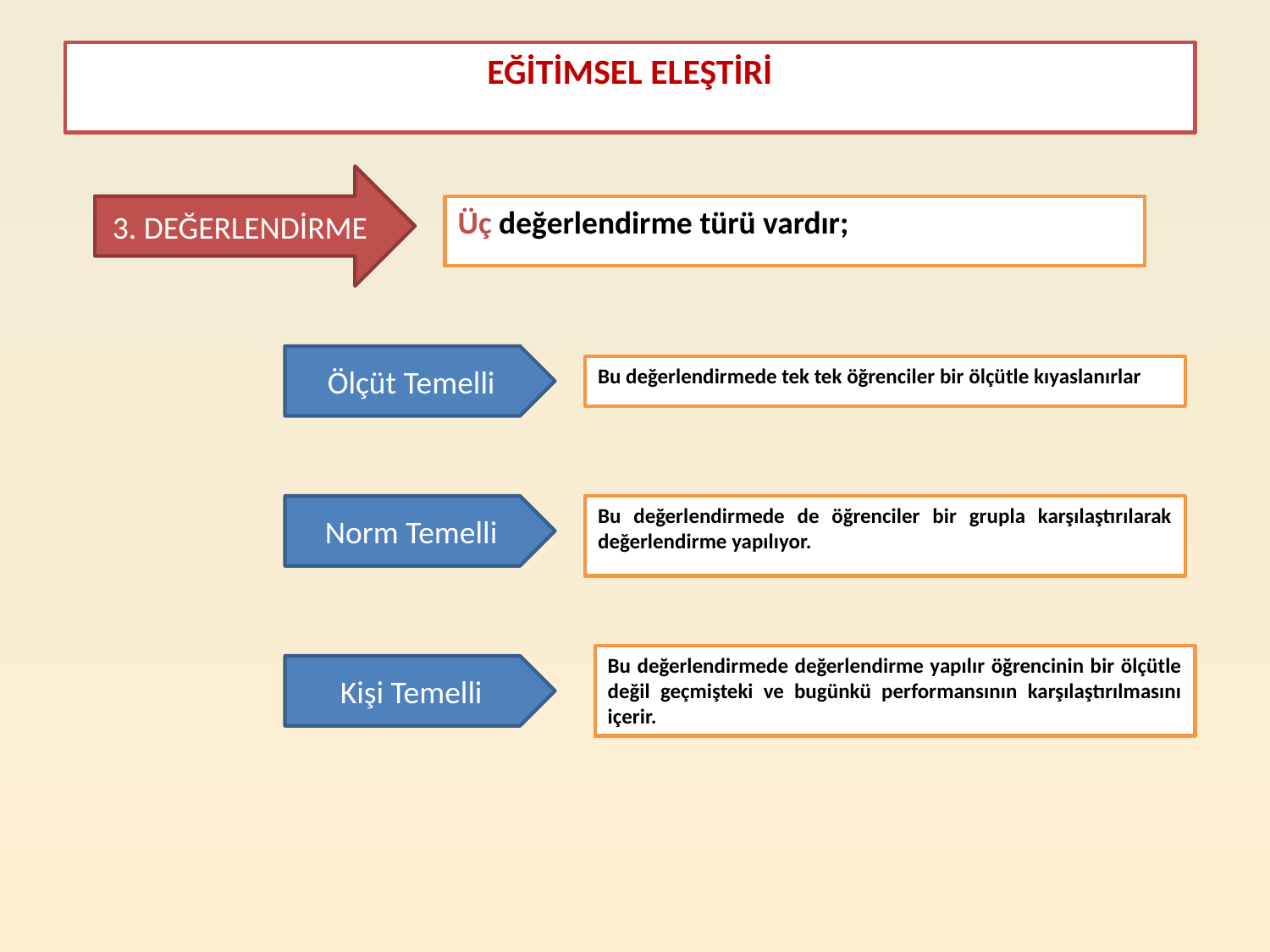

EĞİTİMSEL ELEŞTİRİ

3. DEĞERLENDİRME
Üç değerlendirme türü vardır;

Ölçüt Temelli
Bu değerlendirmede tek tek öğrenciler bir ölçütle kıyaslanırlar

Norm Temelli
Bu değerlendirmede de öğrenciler bir grupla karşılaştırılarak değerlendirme yapılıyor.

Bu değerlendirmede değerlendirme yapılır öğrencinin bir ölçütle değil geçmişteki ve bugünkü performansının karşılaştırılmasını içerir.

Kişi Temelli